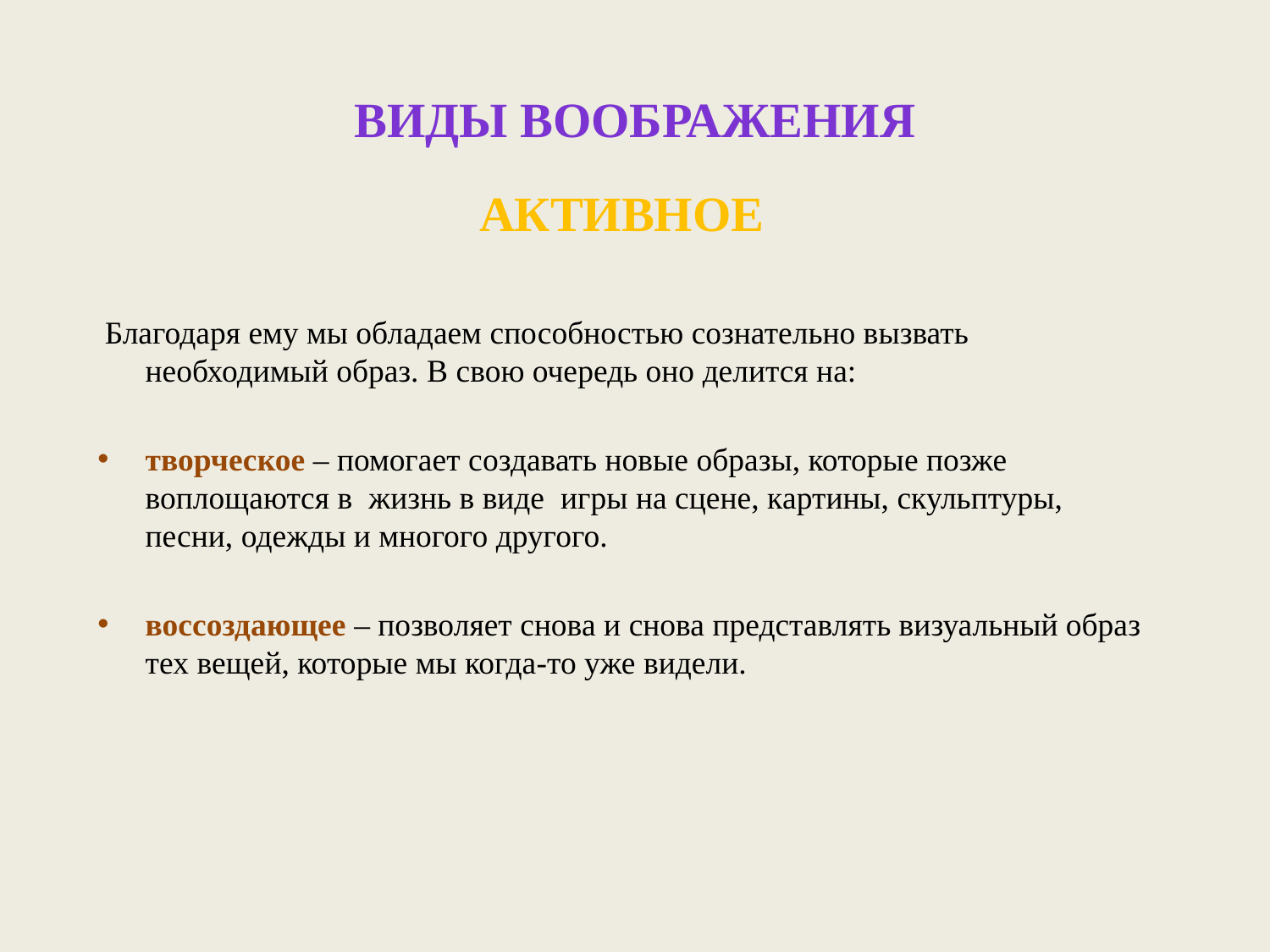

# Виды воображения
Активное
 Благодаря ему мы обладаем способностью сознательно вызвать необходимый образ. В свою очередь оно делится на:

творческое – помогает создавать новые образы, которые позже воплощаются в  жизнь в виде  игры на сцене, картины, скульптуры, песни, одежды и многого другого.

воссоздающее – позволяет снова и снова представлять визуальный образ тех вещей, которые мы когда-то уже видели.